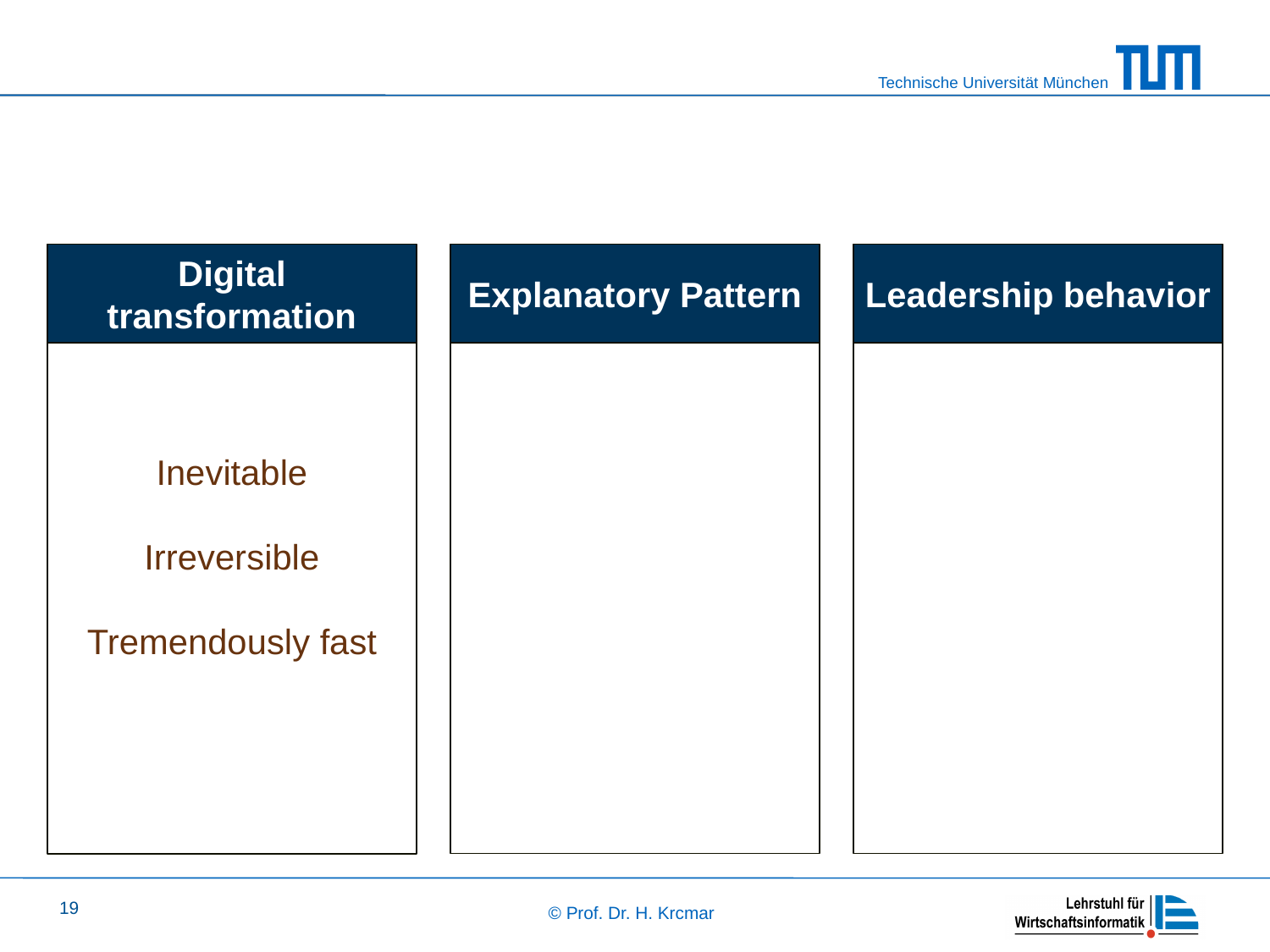

Digital transformation
Explanatory Pattern

Leadership behavior

Inevitable
Irreversible
Tremendously fast